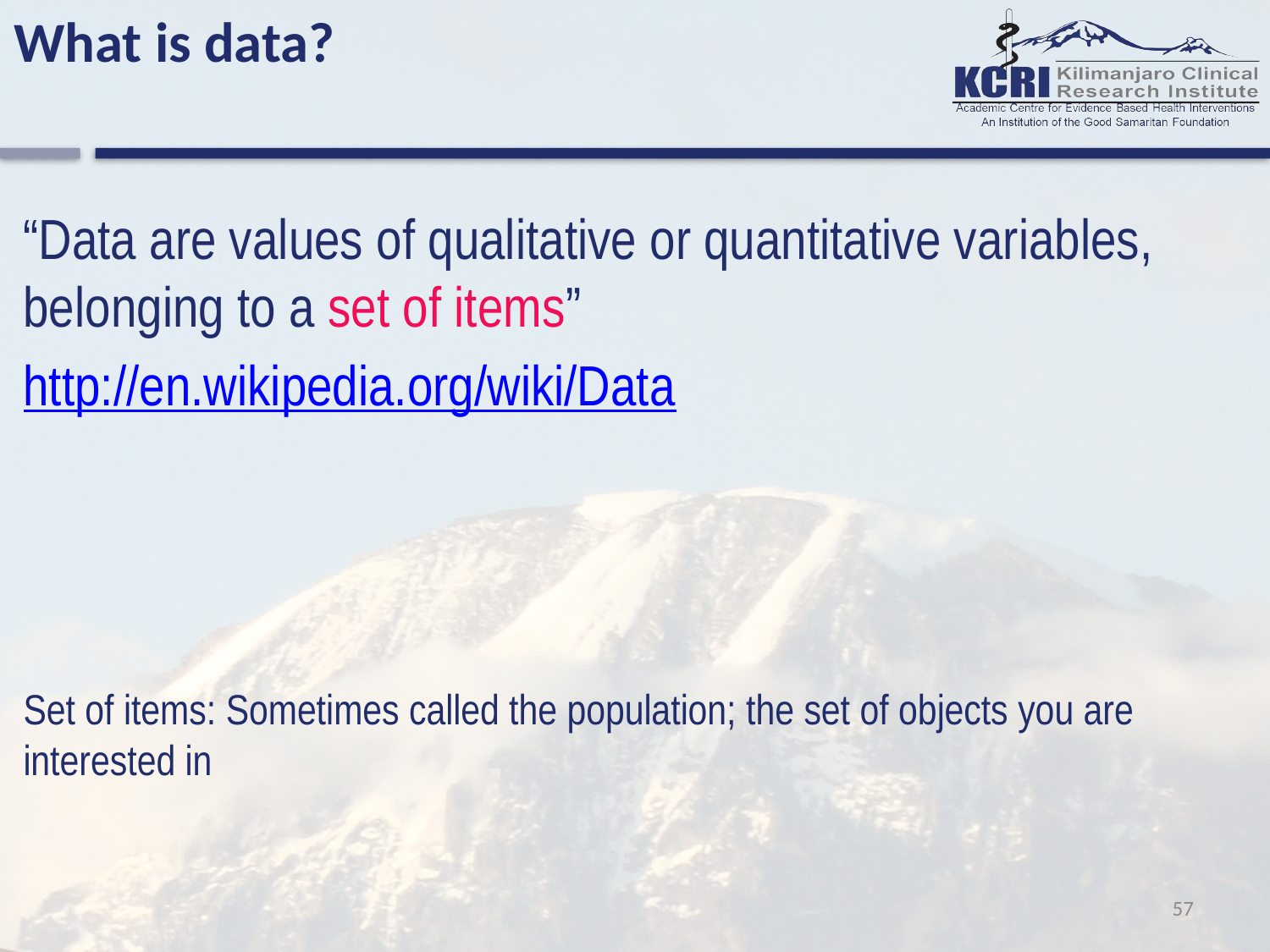

What is data?
“Data are values of qualitative or quantitative variables, belonging to a set of items”
http://en.wikipedia.org/wiki/Data

Set of items: Sometimes called the population; the set of objects you are interested in

57